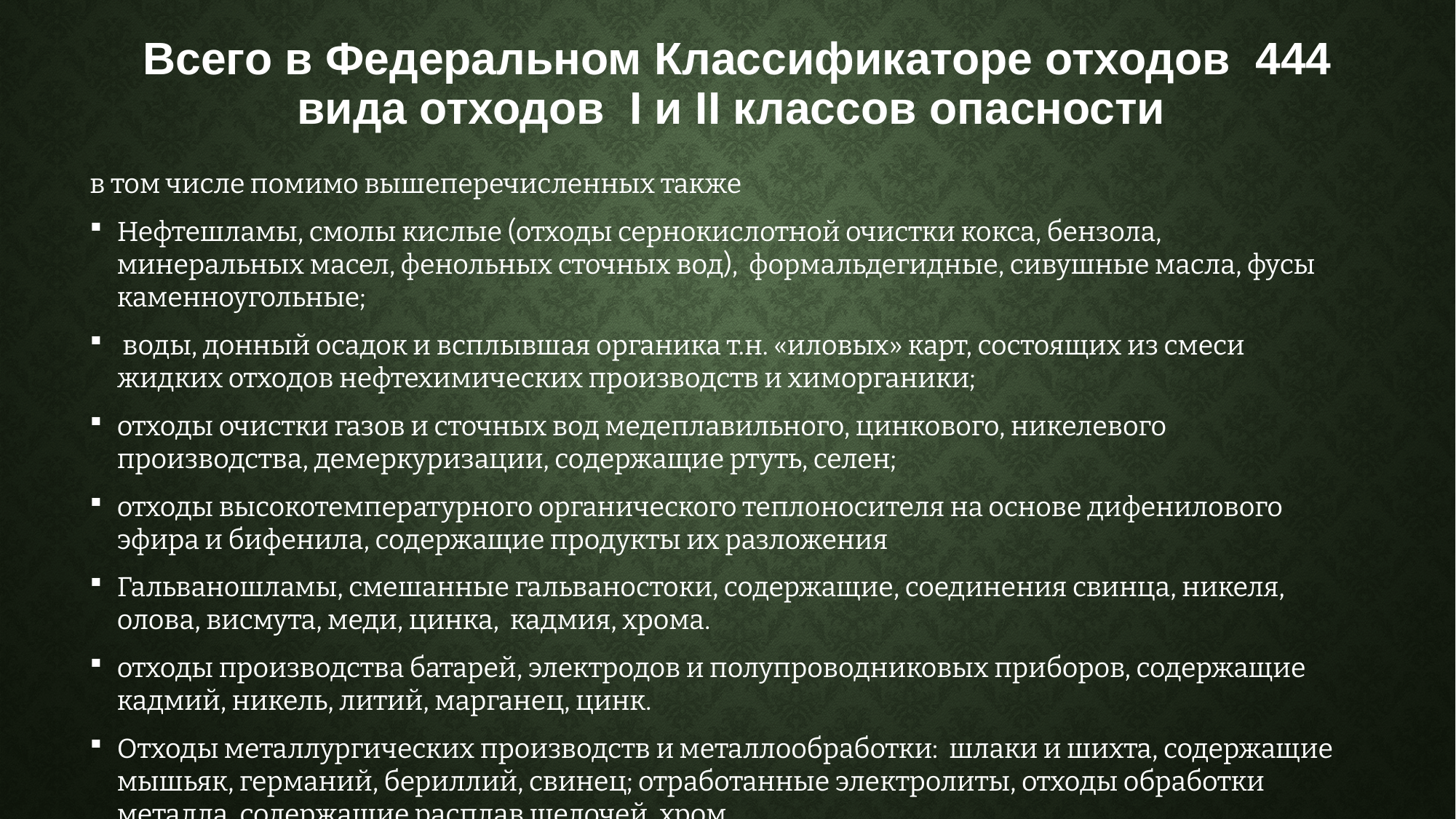

# Всего в Федеральном Классификаторе отходов  444 вида отходов  I и II классов опасности
в том числе помимо вышеперечисленных также
Нефтешламы, смолы кислые (отходы сернокислотной очистки кокса, бензола, минеральных масел, фенольных сточных вод),  формальдегидные, сивушные масла, фусы каменноугольные;
 воды, донный осадок и всплывшая органика т.н. «иловых» карт, состоящих из смеси жидких отходов нефтехимических производств и химорганики;
отходы очистки газов и сточных вод медеплавильного, цинкового, никелевого производства, демеркуризации, содержащие ртуть, селен;
отходы высокотемпературного органического теплоносителя на основе дифенилового эфира и бифенила, содержащие продукты их разложения
Гальваношламы, смешанные гальваностоки, содержащие, соединения свинца, никеля, олова, висмута, меди, цинка,  кадмия, хрома.
отходы производства батарей, электродов и полупроводниковых приборов, содержащие кадмий, никель, литий, марганец, цинк.
Отходы металлургических производств и металлообработки:  шлаки и шихта, содержащие мышьяк, германий, бериллий, свинец; отработанные электролиты, отходы обработки металла, содержащие расплав щелочей, хром.